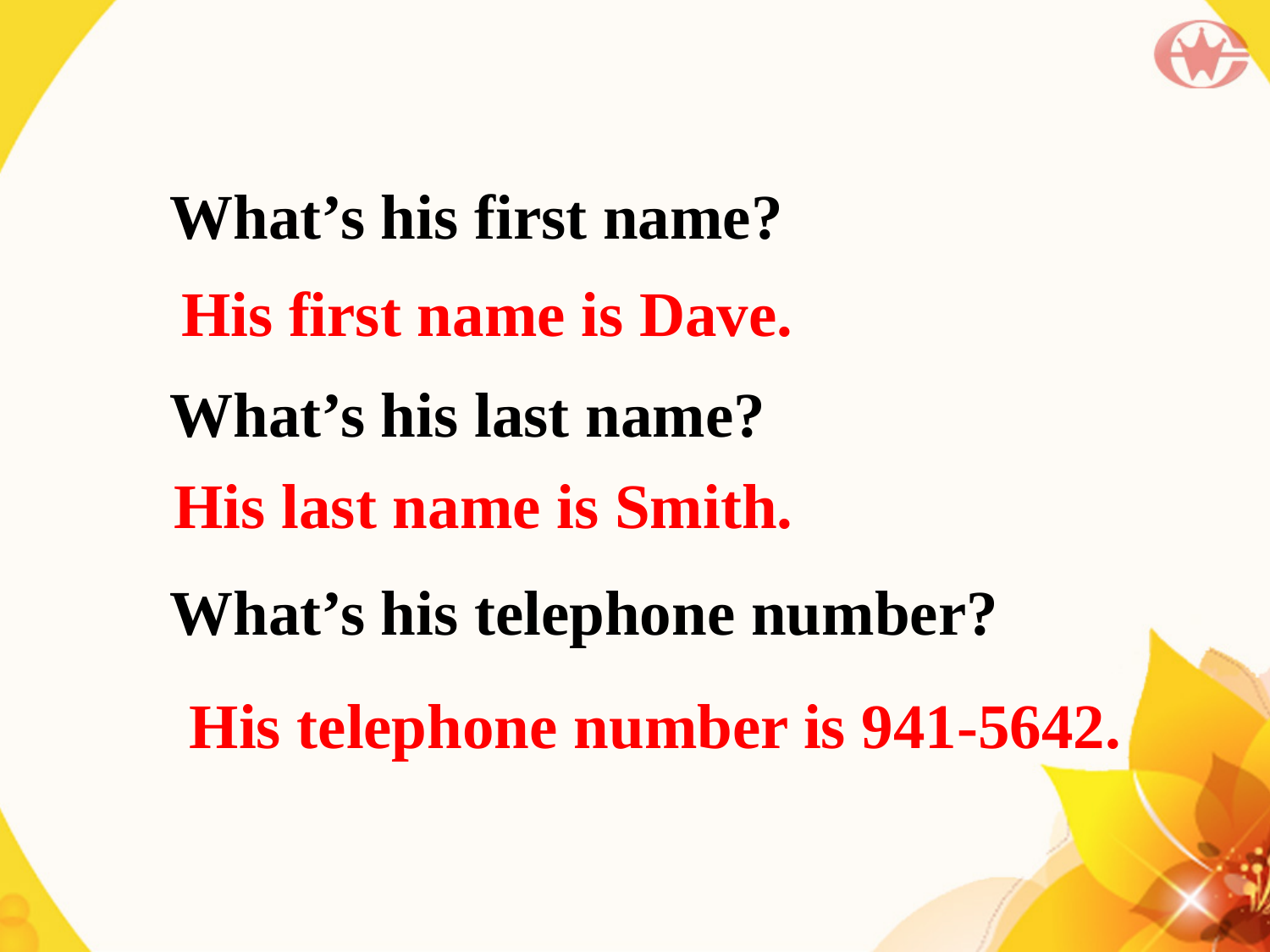

What’s his first name?

What’s his last name?

What’s his telephone number?
His first name is Dave.
His last name is Smith.
His telephone number is 941-5642.